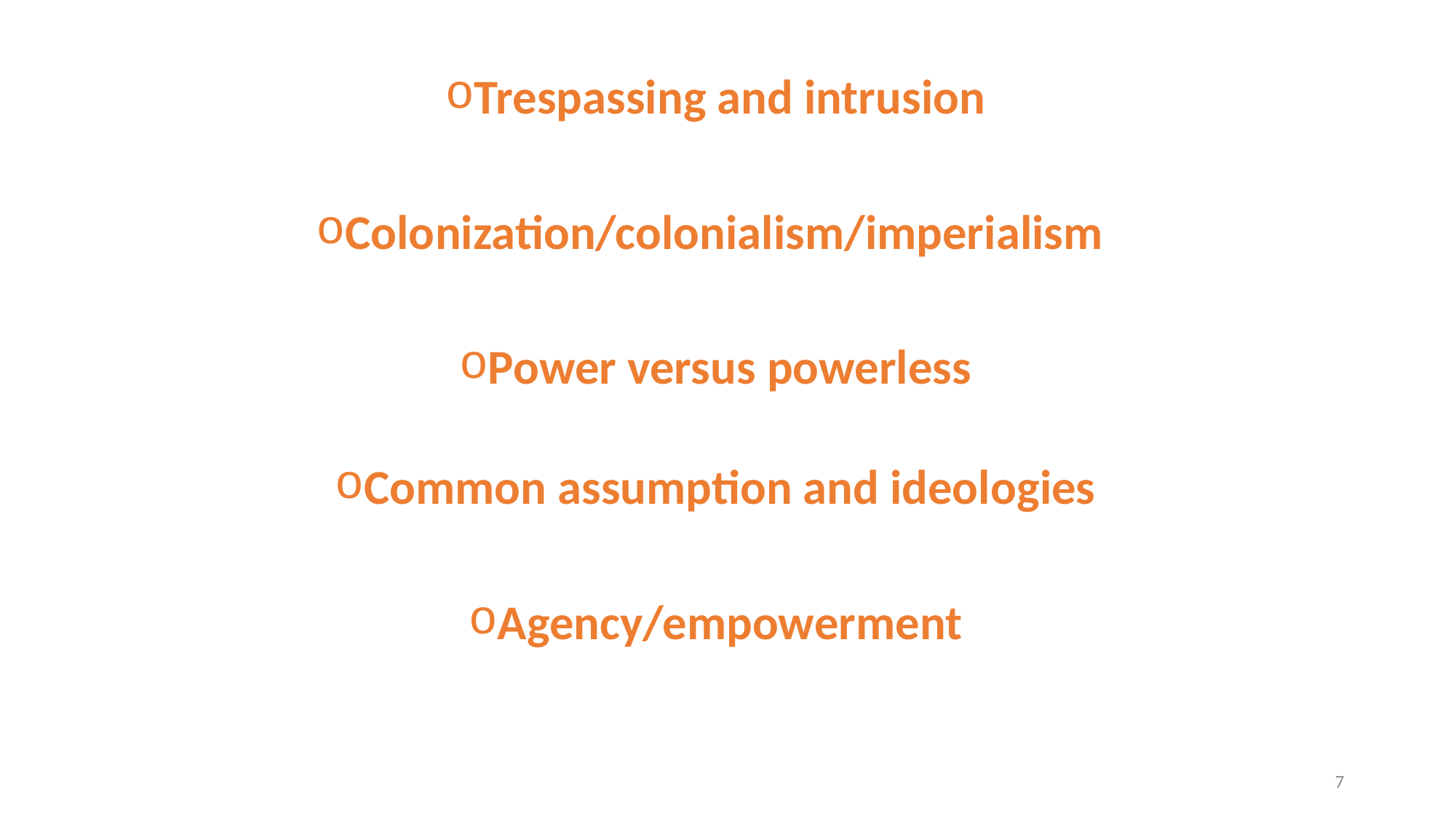

Trespassing and intrusion

Colonization/colonialism/imperialism

Power versus powerless
Common assumption and ideologies

Agency/empowerment
7